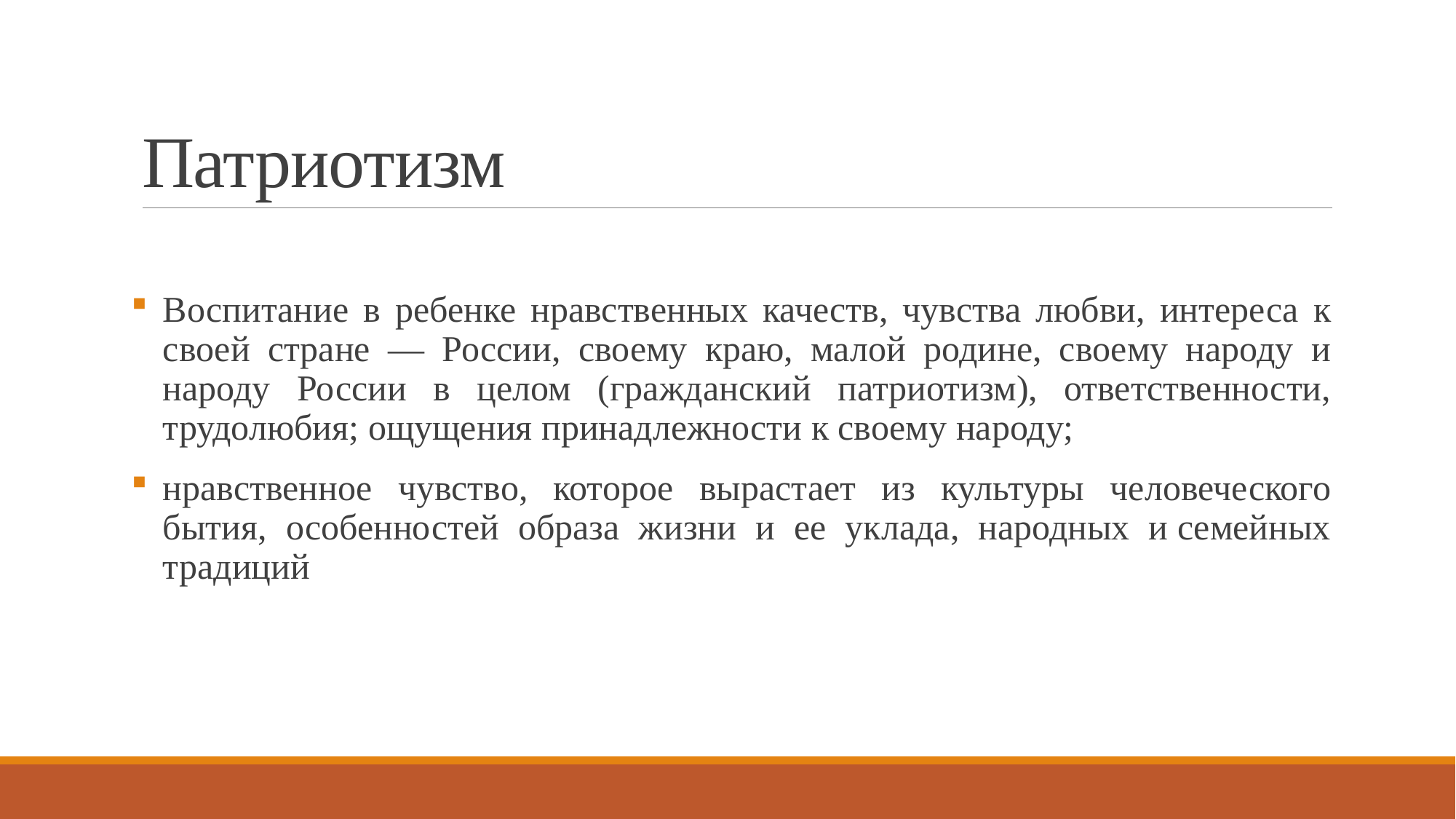

# Патриотизм

Воспитание в ребенке нравственных качеств, чувства любви, интереса к своей стране — России, своему краю, малой родине, своему народу и народу России в целом (гражданский патриотизм), ответственности, трудолюбия; ощущения принадлежности к своему народу;
нравственное чувство, которое вырастает из культуры человеческого бытия, особенностей образа жизни и ее уклада, народных и семейных традиций